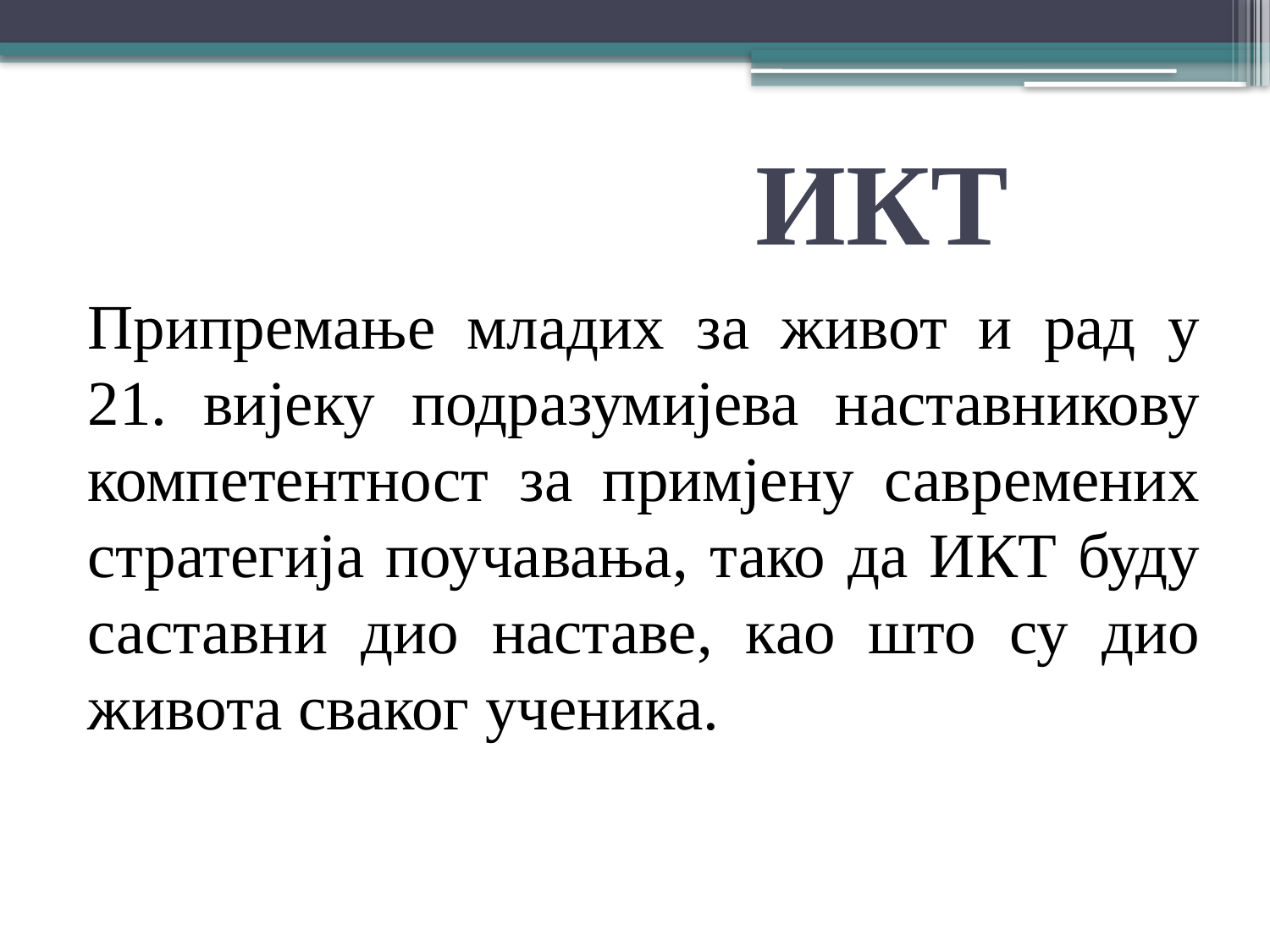

# ИКТ
Припремање младих за живот и рад у 21. вијеку подразумијева наставникову компетентност за примјену савремених стратегија поучавања, тако да ИКТ буду саставни дио наставе, као што су дио живота сваког ученика.